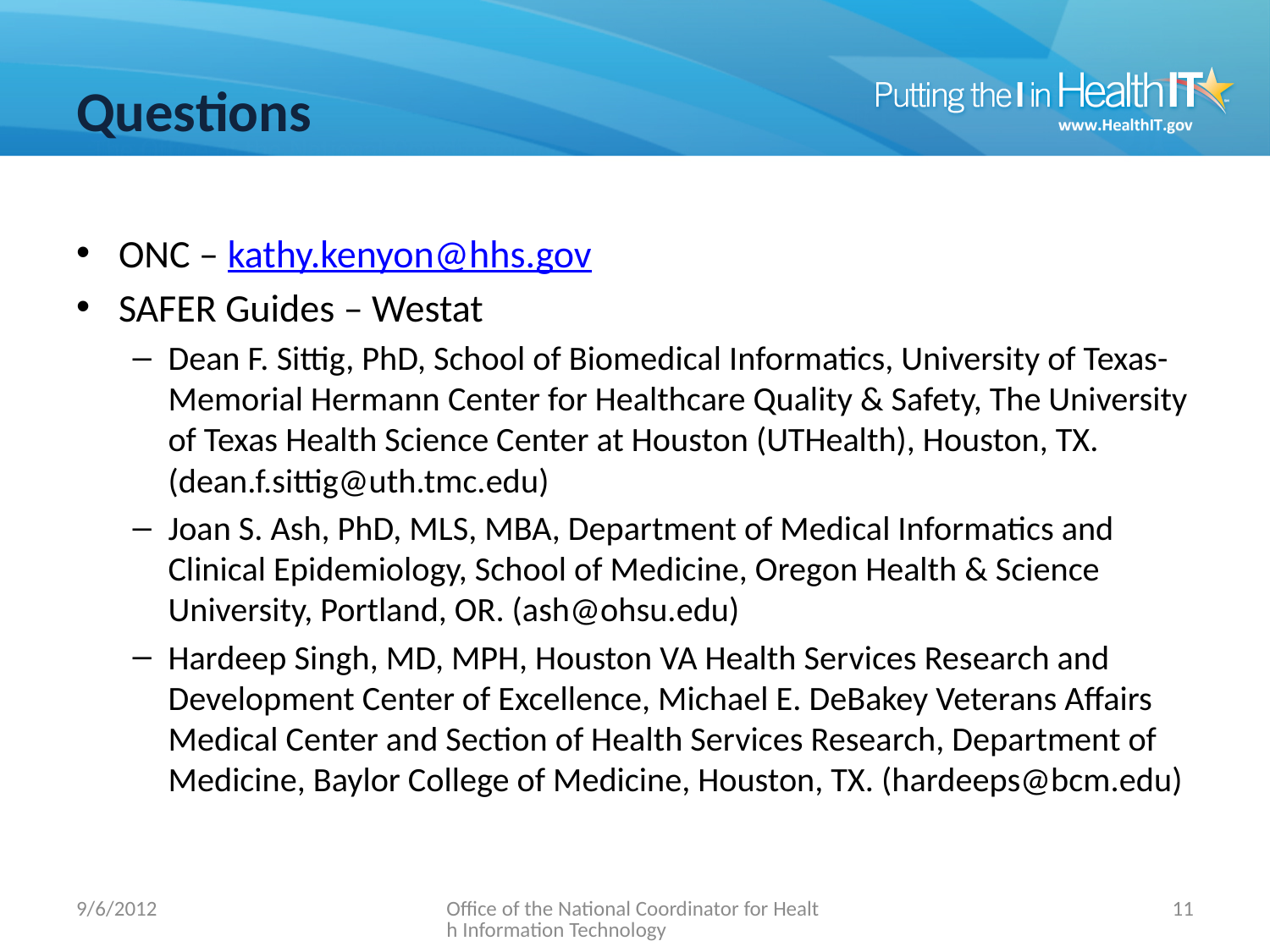

# Questions
ONC – kathy.kenyon@hhs.gov
SAFER Guides – Westat
Dean F. Sittig, PhD, School of Biomedical Informatics, University of Texas- Memorial Hermann Center for Healthcare Quality & Safety, The University of Texas Health Science Center at Houston (UTHealth), Houston, TX.  (dean.f.sittig@uth.tmc.edu)
Joan S. Ash, PhD, MLS, MBA, Department of Medical Informatics and Clinical Epidemiology, School of Medicine, Oregon Health & Science University, Portland, OR. (ash@ohsu.edu)
Hardeep Singh, MD, MPH, Houston VA Health Services Research and Development Center of Excellence, Michael E. DeBakey Veterans Affairs Medical Center and Section of Health Services Research, Department of Medicine, Baylor College of Medicine, Houston, TX. (hardeeps@bcm.edu)

9/6/2012
Office of the National Coordinator for Health Information Technology
11